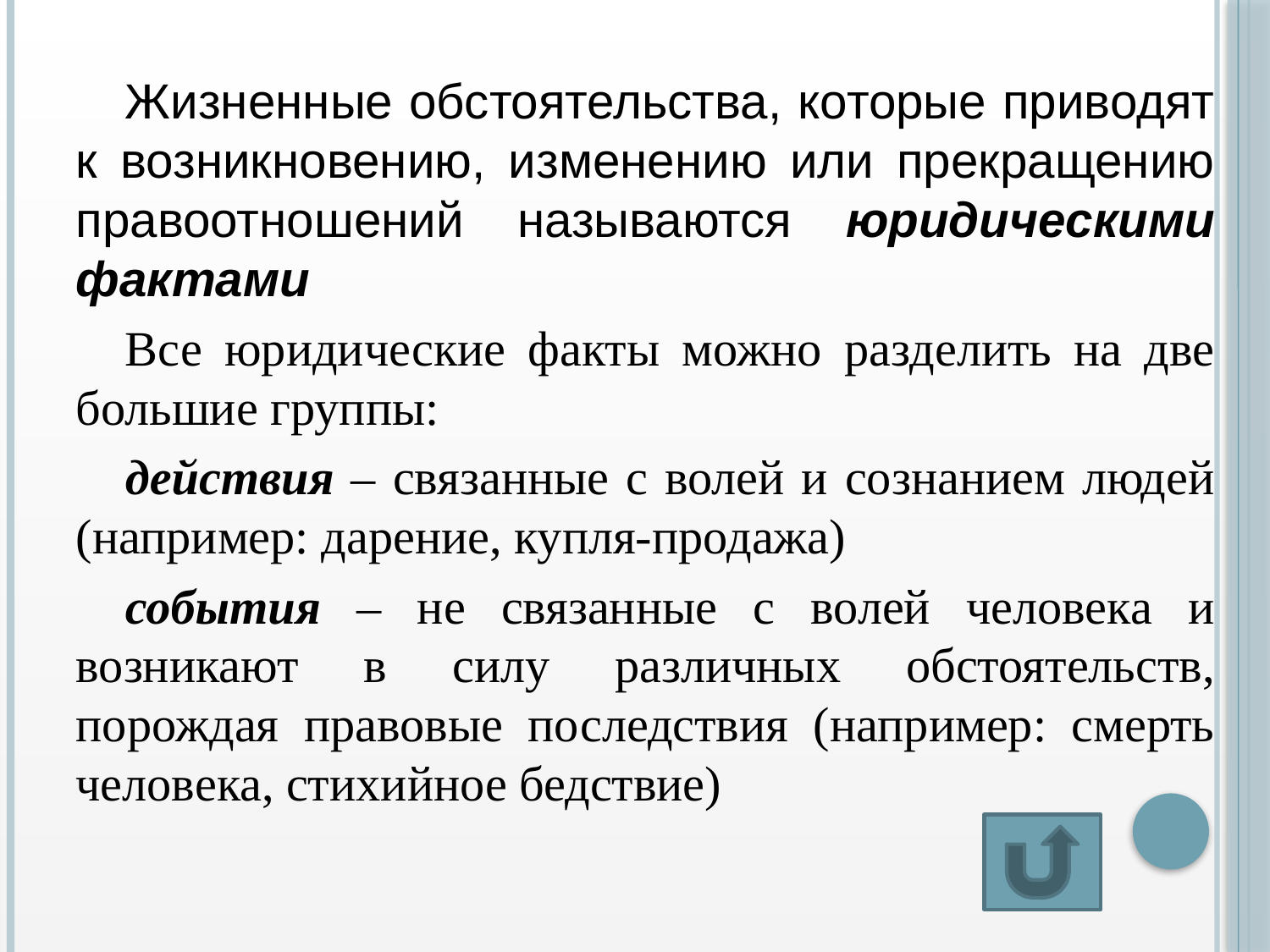

Жизненные обстоятельства, которые приводят к возникновению, изменению или прекращению правоотношений называются юридическими фактами
Все юридические факты можно разделить на две большие группы:
действия – связанные с волей и сознанием людей (например: дарение, купля-продажа)
события – не связанные с волей человека и возникают в силу различных обстоятельств, порождая правовые последствия (например: смерть человека, стихийное бедствие)